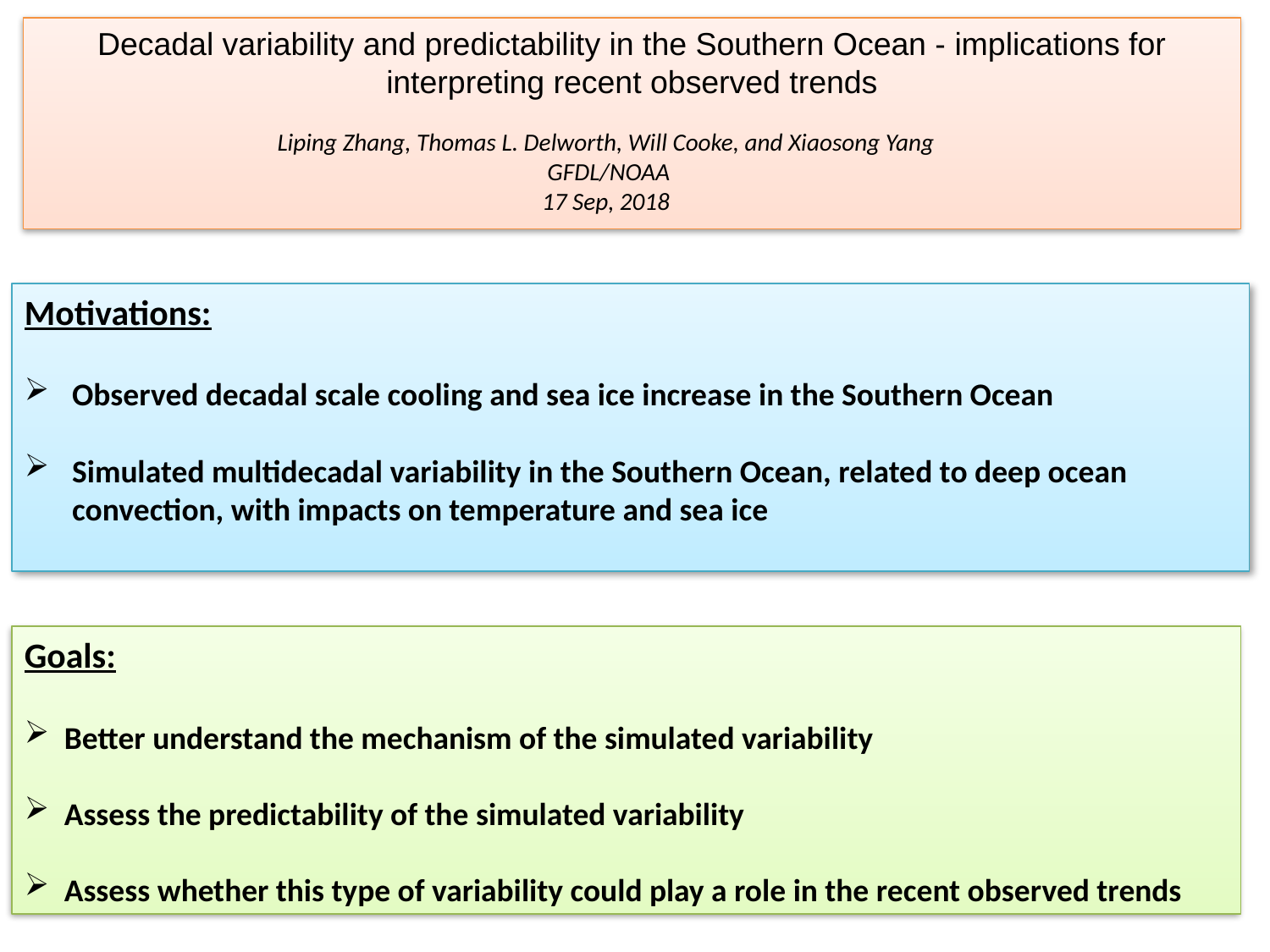

Decadal variability and predictability in the Southern Ocean - implications for interpreting recent observed trends

Liping Zhang, Thomas L. Delworth, Will Cooke, and Xiaosong Yang
 GFDL/NOAA
17 Sep, 2018
Motivations:

Observed decadal scale cooling and sea ice increase in the Southern Ocean

Simulated multidecadal variability in the Southern Ocean, related to deep ocean convection, with impacts on temperature and sea ice

Goals:

Better understand the mechanism of the simulated variability

Assess the predictability of the simulated variability

Assess whether this type of variability could play a role in the recent observed trends